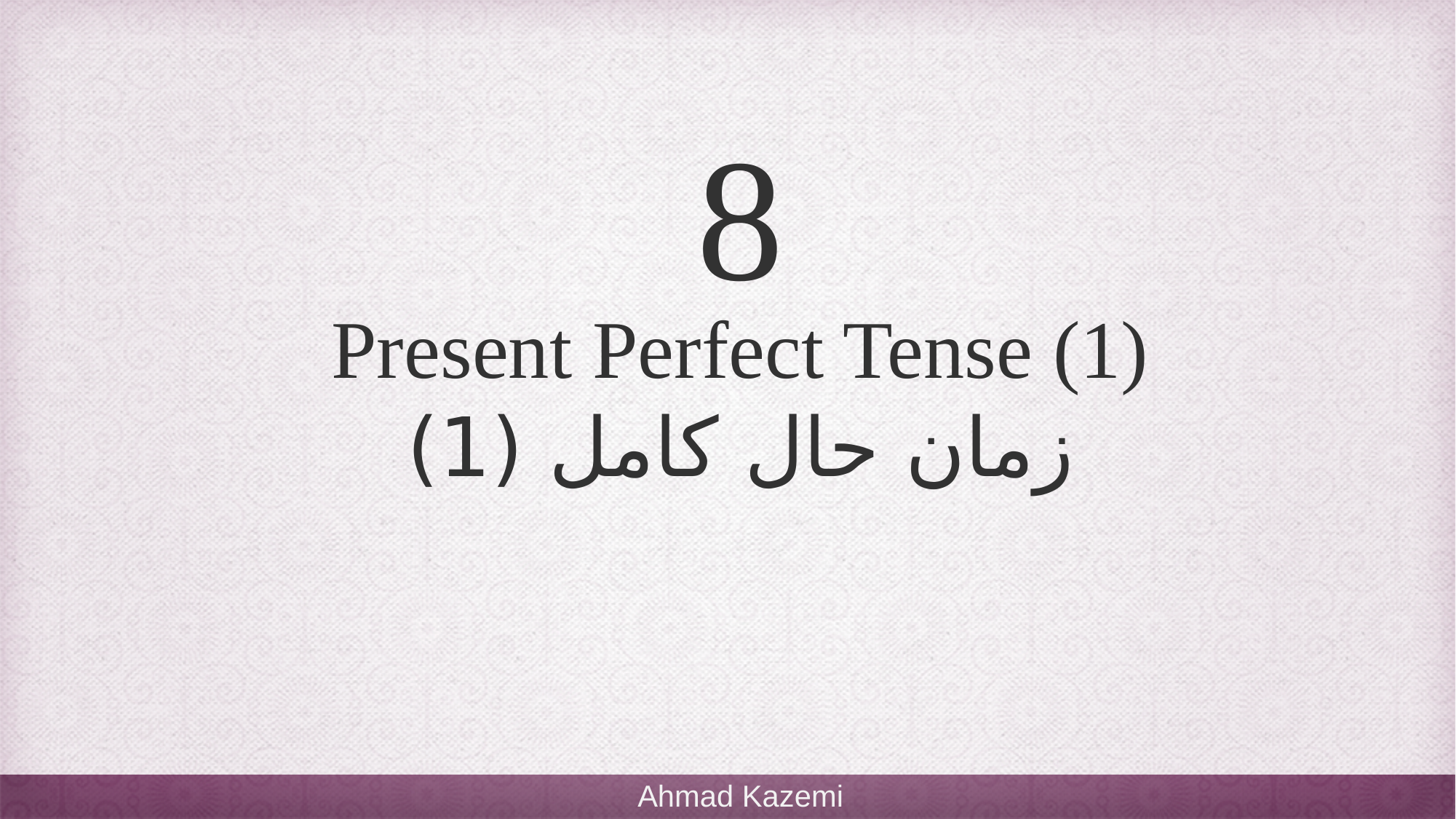

8
Present Perfect Tense (1)
زمان حال کامل (1)
Ahmad Kazemi